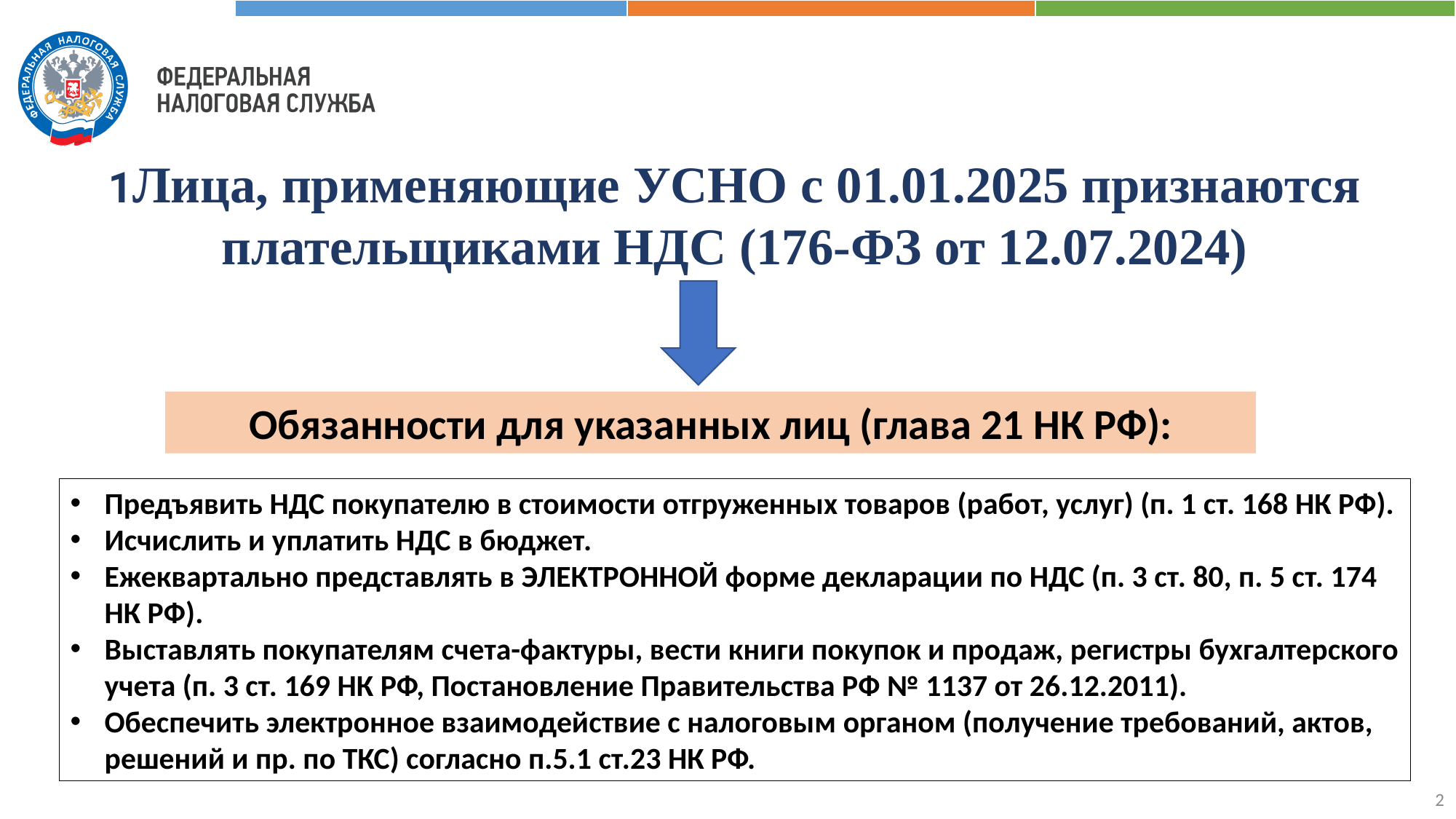

1Лица, применяющие УСНО с 01.01.2025 признаются плательщиками НДС (176-ФЗ от 12.07.2024)

Обязанности для указанных лиц (глава 21 НК РФ):
Предъявить НДС покупателю в стоимости отгруженных товаров (работ, услуг) (п. 1 ст. 168 НК РФ).
Исчислить и уплатить НДС в бюджет.
Ежеквартально представлять в ЭЛЕКТРОННОЙ форме декларации по НДС (п. 3 ст. 80, п. 5 ст. 174 НК РФ).
Выставлять покупателям счета-фактуры, вести книги покупок и продаж, регистры бухгалтерского учета (п. 3 ст. 169 НК РФ, Постановление Правительства РФ № 1137 от 26.12.2011).
Обеспечить электронное взаимодействие с налоговым органом (получение требований, актов, решений и пр. по ТКС) согласно п.5.1 ст.23 НК РФ.
2